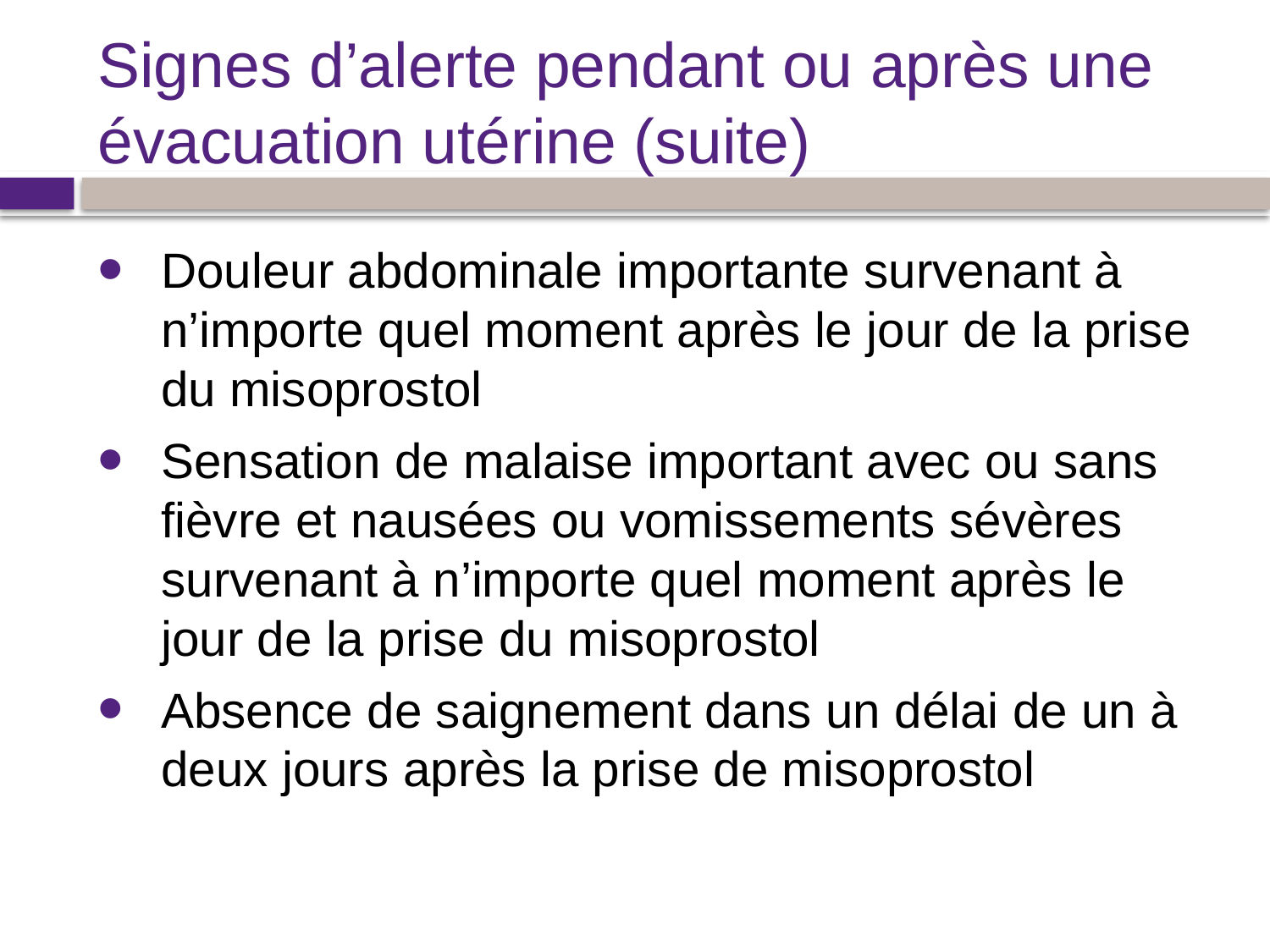

# Signes d’alerte pendant ou après une évacuation utérine (suite)
Douleur abdominale importante survenant à n’importe quel moment après le jour de la prise du misoprostol
Sensation de malaise important avec ou sans fièvre et nausées ou vomissements sévères survenant à n’importe quel moment après le jour de la prise du misoprostol
Absence de saignement dans un délai de un à deux jours après la prise de misoprostol